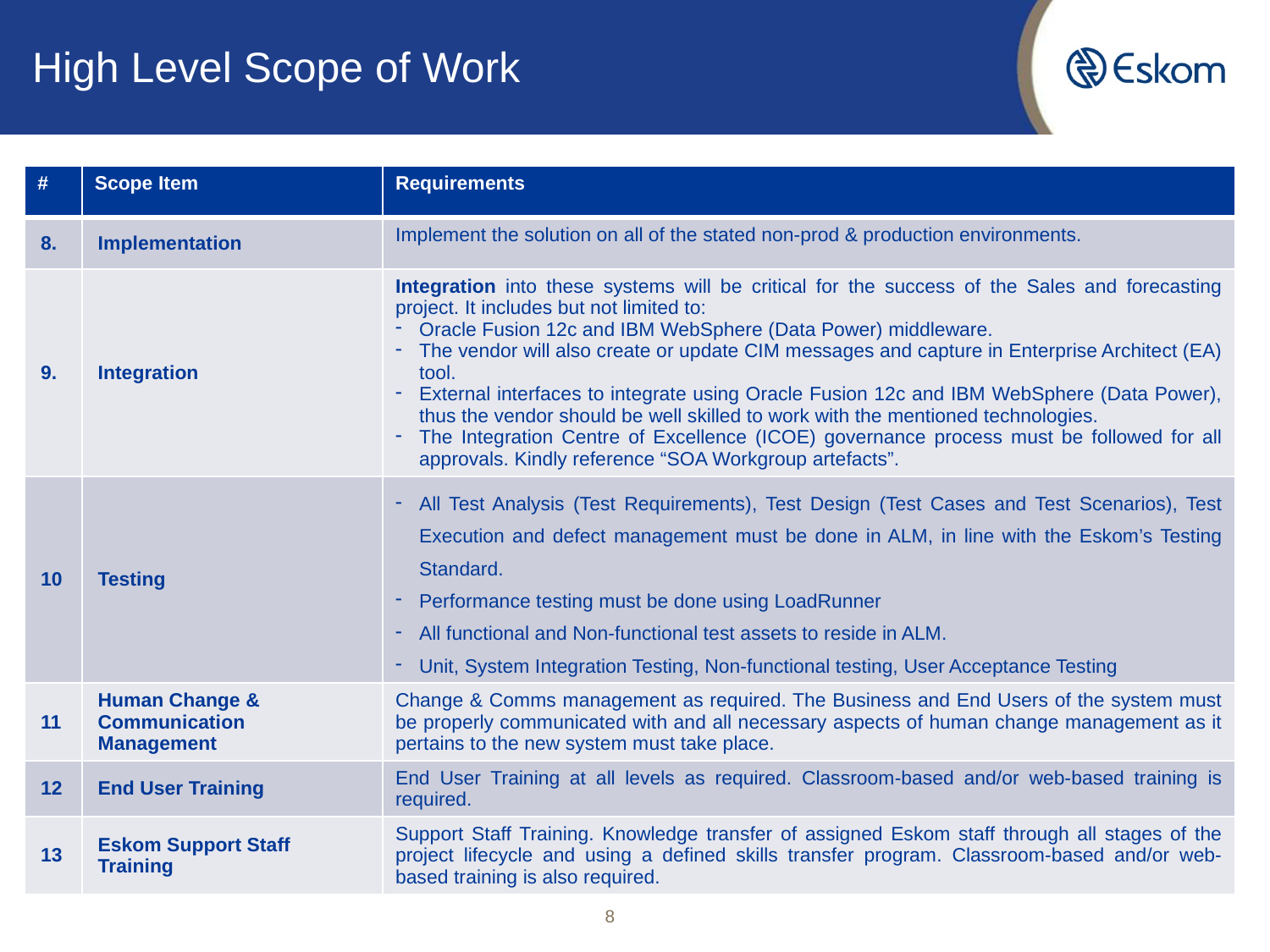

# High Level Scope of Work
| # | Scope Item | Requirements |
| --- | --- | --- |
| 8. | Implementation | Implement the solution on all of the stated non-prod & production environments. |
| 9. | Integration | Integration into these systems will be critical for the success of the Sales and forecasting project. It includes but not limited to: Oracle Fusion 12c and IBM WebSphere (Data Power) middleware. The vendor will also create or update CIM messages and capture in Enterprise Architect (EA) tool. External interfaces to integrate using Oracle Fusion 12c and IBM WebSphere (Data Power), thus the vendor should be well skilled to work with the mentioned technologies. The Integration Centre of Excellence (ICOE) governance process must be followed for all approvals. Kindly reference “SOA Workgroup artefacts”. |
| 10 | Testing | All Test Analysis (Test Requirements), Test Design (Test Cases and Test Scenarios), Test Execution and defect management must be done in ALM, in line with the Eskom’s Testing Standard. Performance testing must be done using LoadRunner All functional and Non-functional test assets to reside in ALM. Unit, System Integration Testing, Non-functional testing, User Acceptance Testing |
| 11 | Human Change & Communication Management | Change & Comms management as required. The Business and End Users of the system must be properly communicated with and all necessary aspects of human change management as it pertains to the new system must take place. |
| 12 | End User Training | End User Training at all levels as required. Classroom-based and/or web-based training is required. |
| 13 | Eskom Support Staff Training | Support Staff Training. Knowledge transfer of assigned Eskom staff through all stages of the project lifecycle and using a defined skills transfer program. Classroom-based and/or web-based training is also required. |

8